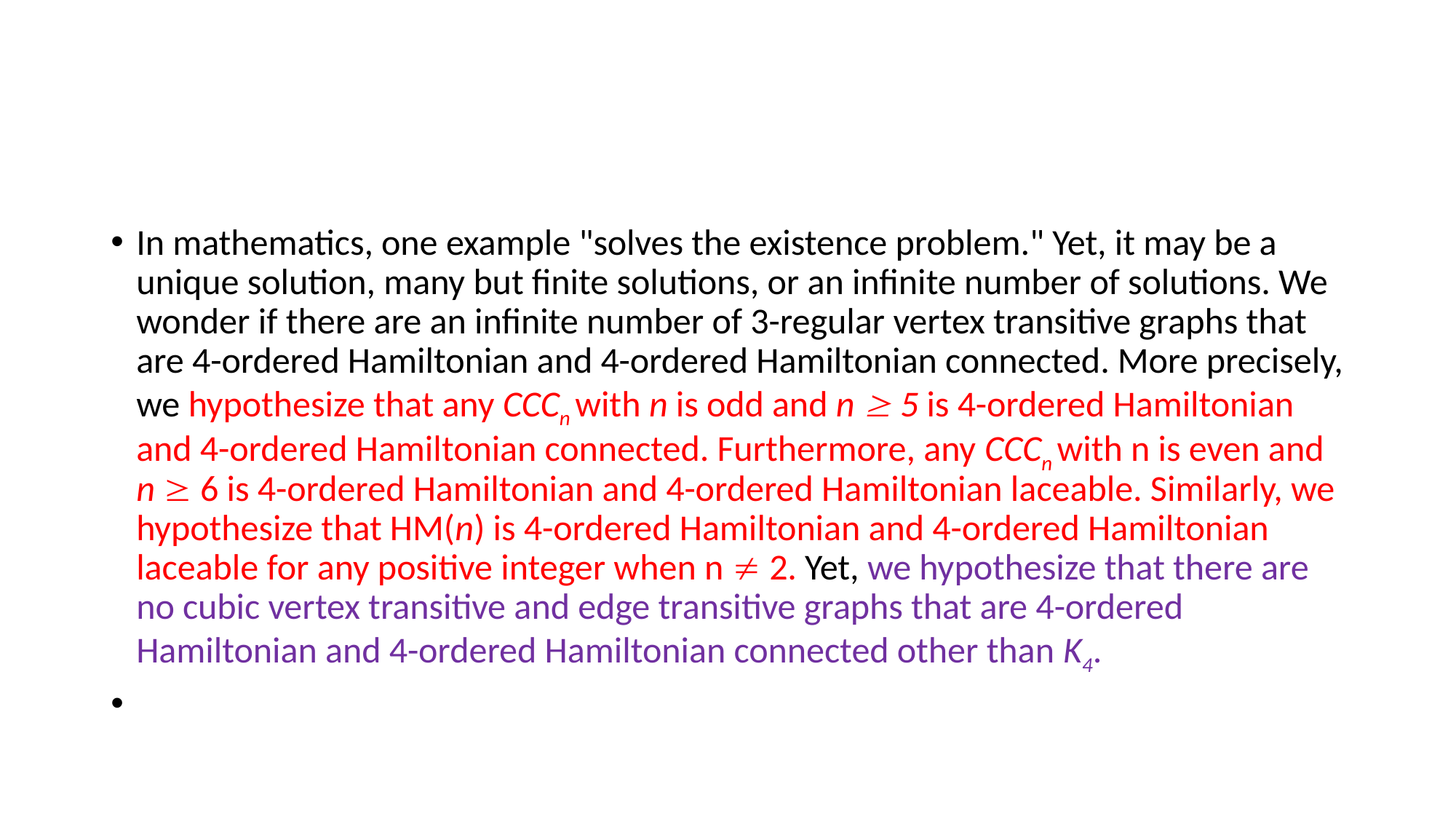

#
In mathematics, one example "solves the existence problem." Yet, it may be a unique solution, many but finite solutions, or an infinite number of solutions. We wonder if there are an infinite number of 3-regular vertex transitive graphs that are 4-ordered Hamiltonian and 4-ordered Hamiltonian connected. More precisely, we hypothesize that any CCCn with n is odd and n ≥ 5 is 4-ordered Hamiltonian and 4-ordered Hamiltonian connected. Furthermore, any CCCn with n is even and n ≥ 6 is 4-ordered Hamiltonian and 4-ordered Hamiltonian laceable. Similarly, we hypothesize that HM(n) is 4-ordered Hamiltonian and 4-ordered Hamiltonian laceable for any positive integer when n ≠ 2. Yet, we hypothesize that there are no cubic vertex transitive and edge transitive graphs that are 4-ordered Hamiltonian and 4-ordered Hamiltonian connected other than K4.